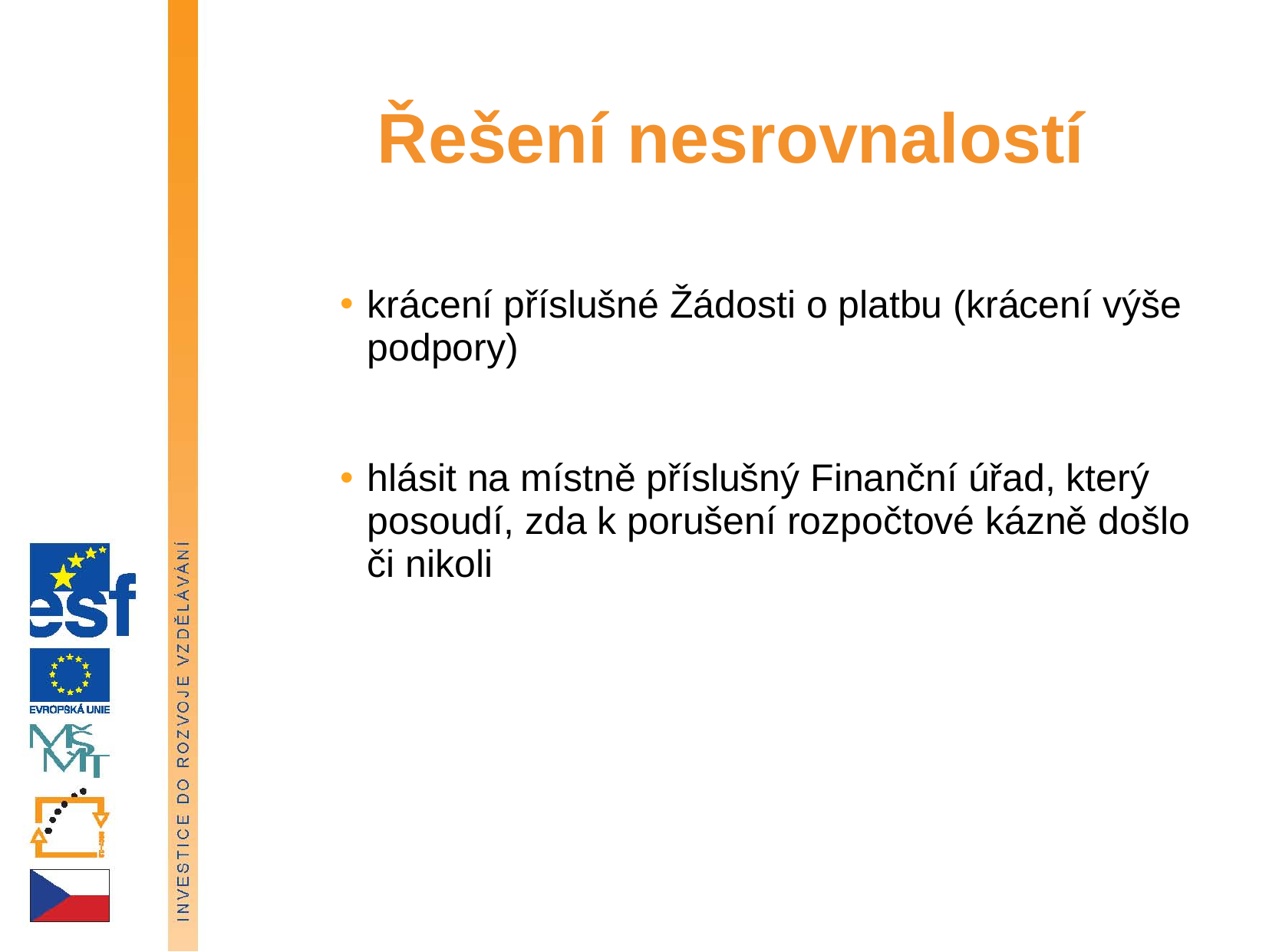

# Řešení nesrovnalostí
krácení příslušné Žádosti o platbu (krácení výše podpory)

hlásit na místně příslušný Finanční úřad, který posoudí, zda k porušení rozpočtové kázně došlo či nikoli